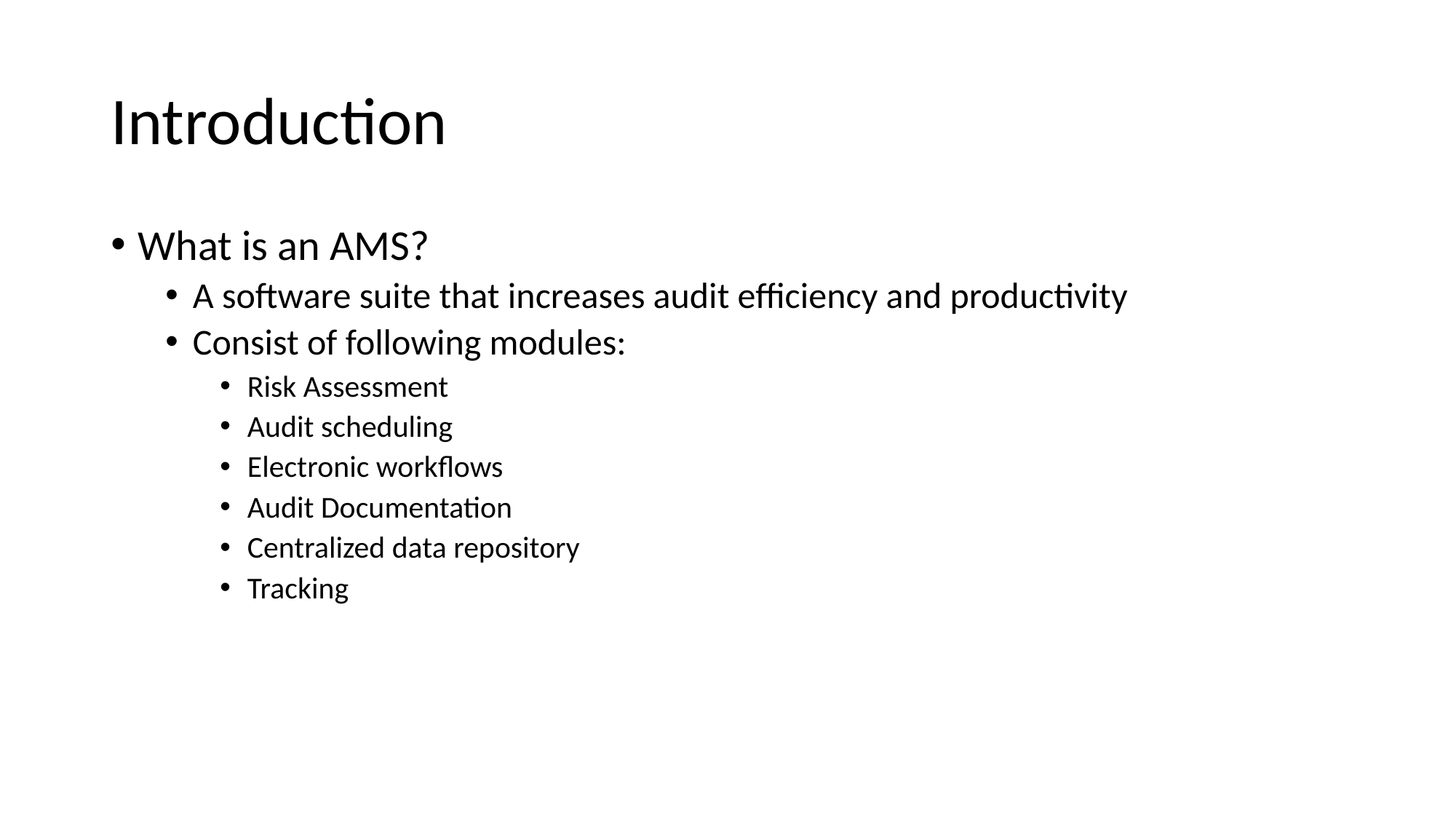

# Introduction
What is an AMS?
A software suite that increases audit efficiency and productivity
Consist of following modules:
Risk Assessment
Audit scheduling
Electronic workflows
Audit Documentation
Centralized data repository
Tracking